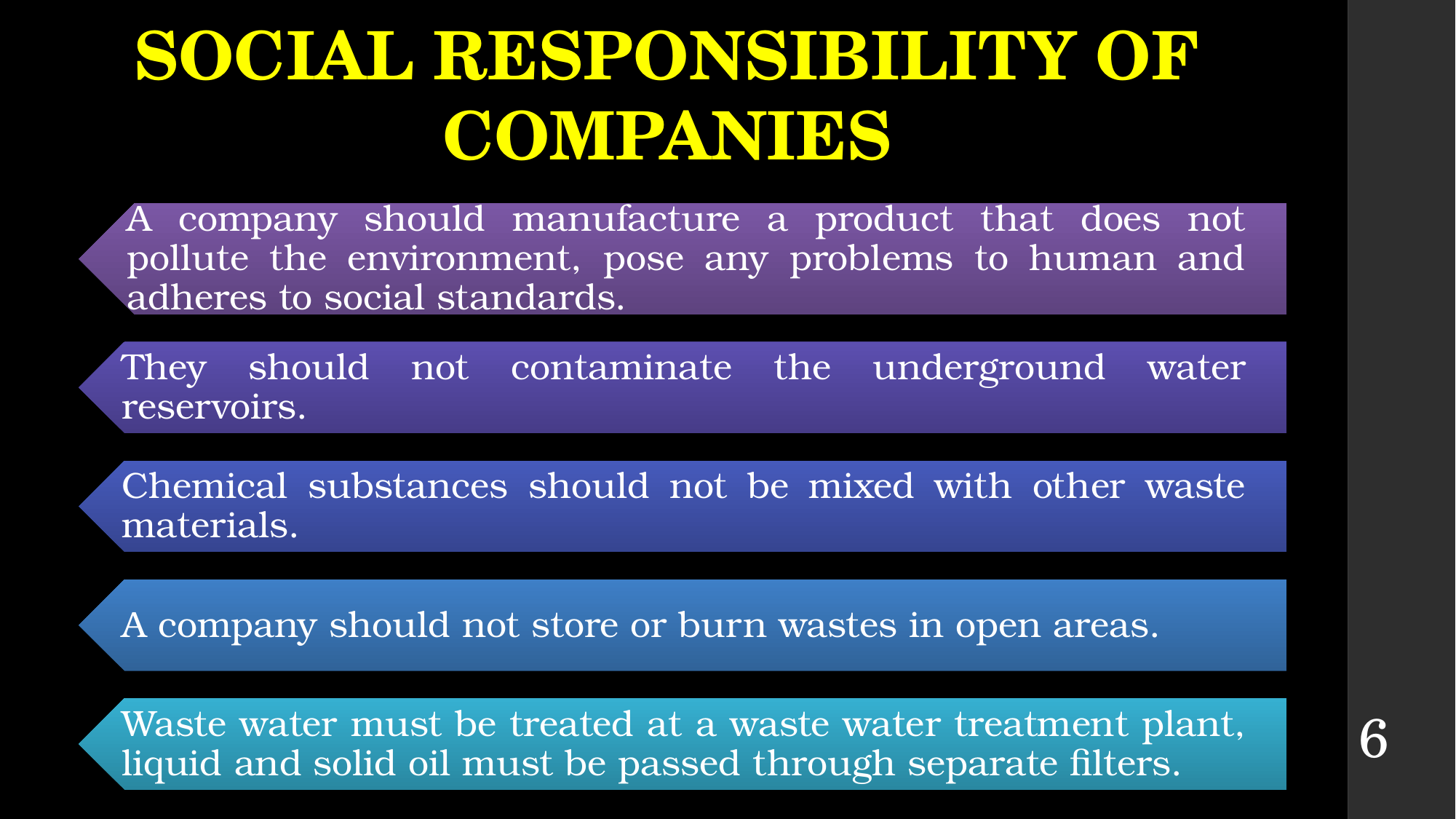

# SOCIAL RESPONSIBILITY OF COMPANIES
A company should manufacture a product that does not pollute the environment, pose any problems to human and adheres to social standards.
They should not contaminate the underground water reservoirs.
Chemical substances should not be mixed with other waste materials.
A company should not store or burn wastes in open areas.
Waste water must be treated at a waste water treatment plant, liquid and solid oil must be passed through separate filters.
6